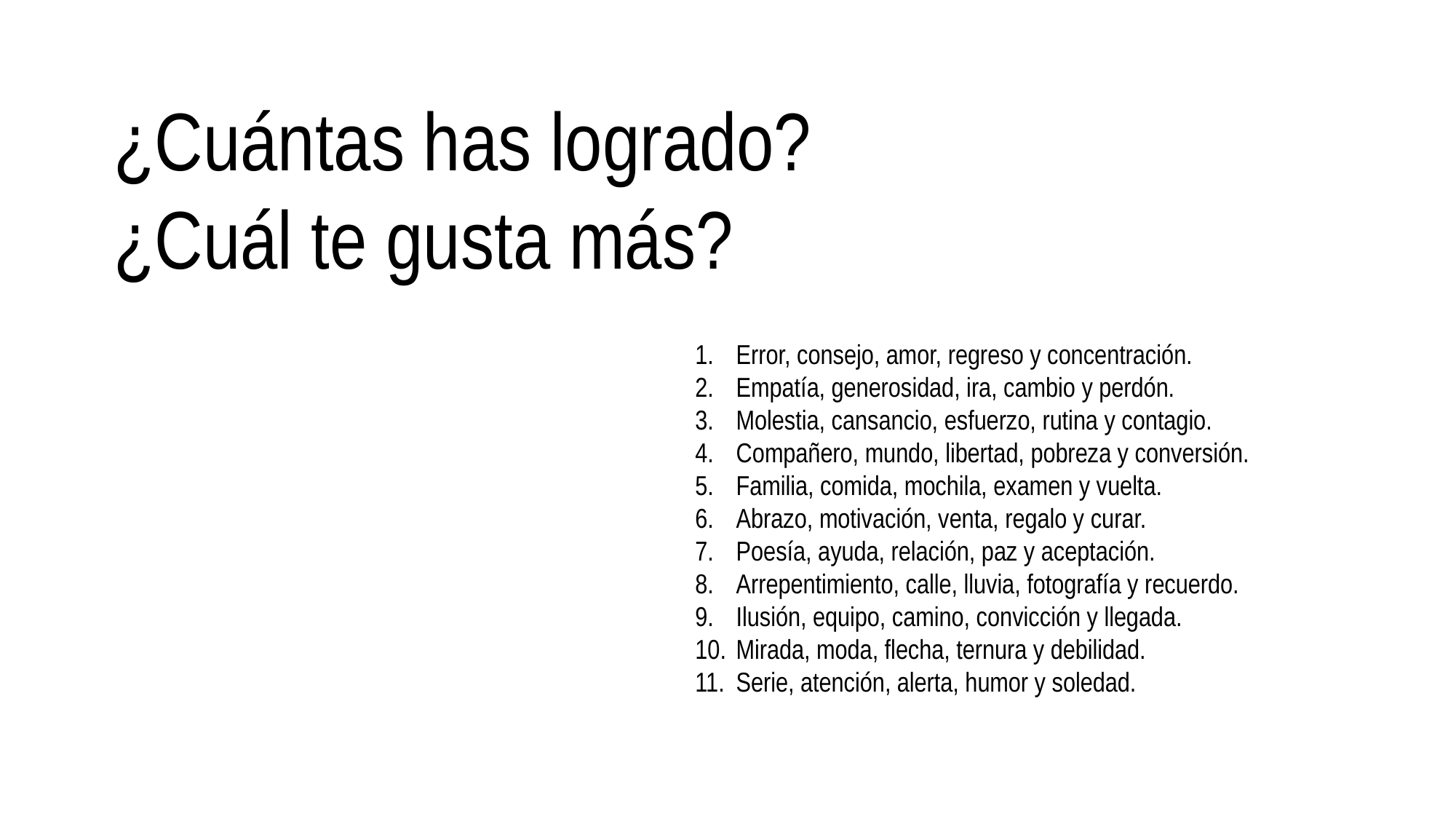

¿Cuántas has logrado?
¿Cuál te gusta más?
Error, consejo, amor, regreso y concentración.
Empatía, generosidad, ira, cambio y perdón.
Molestia, cansancio, esfuerzo, rutina y contagio.
Compañero, mundo, libertad, pobreza y conversión.
Familia, comida, mochila, examen y vuelta.
Abrazo, motivación, venta, regalo y curar.
Poesía, ayuda, relación, paz y aceptación.
Arrepentimiento, calle, lluvia, fotografía y recuerdo.
Ilusión, equipo, camino, convicción y llegada.
Mirada, moda, flecha, ternura y debilidad.
Serie, atención, alerta, humor y soledad.